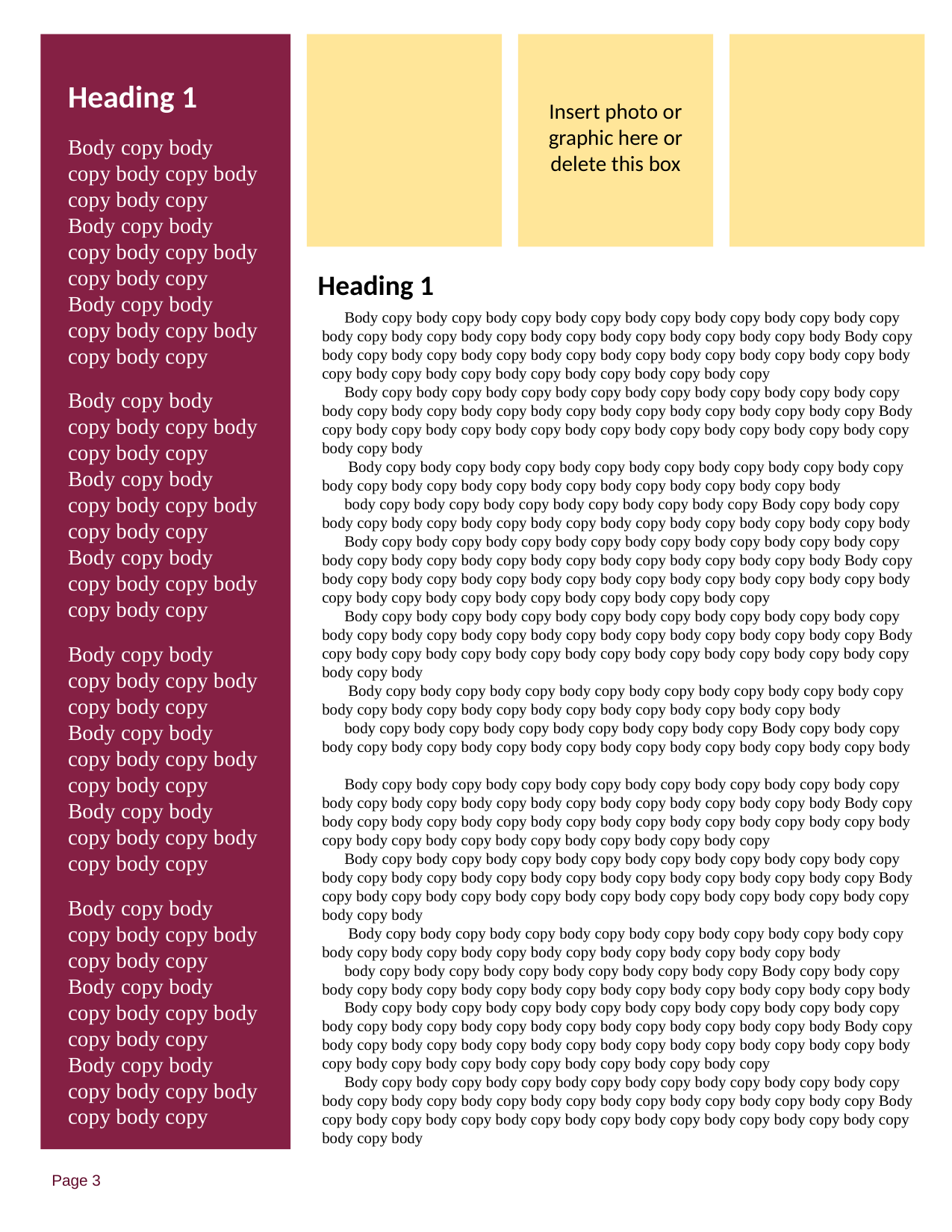

Replace all of
the mockup text
with your information. Feel free to add as many or as few photos as you’d like!!!
Heading 1
Body copy body copy body copy body copy body copy Body copy body copy body copy body copy body copy Body copy body copy body copy body copy body copy
Body copy body copy body copy body copy body copy Body copy body copy body copy body copy body copy Body copy body copy body copy body copy body copy
Body copy body copy body copy body copy body copy Body copy body copy body copy body copy body copy Body copy body copy body copy body copy body copy
Body copy body copy body copy body copy body copy Body copy body copy body copy body copy body copy Body copy body copy body copy body copy body copy
Insert photo or graphic here or delete this box
Heading 1
Body copy body copy body copy body copy body copy body copy body copy body copy body copy body copy body copy body copy body copy body copy body copy body Body copy body copy body copy body copy body copy body copy body copy body copy body copy body copy body copy body copy body copy body copy body copy body copy
Body copy body copy body copy body copy body copy body copy body copy body copy body copy body copy body copy body copy body copy body copy body copy body copy Body copy body copy body copy body copy body copy body copy body copy body copy body copy body copy body
 Body copy body copy body copy body copy body copy body copy body copy body copy body copy body copy body copy body copy body copy body copy body copy body
body copy body copy body copy body copy body copy body copy Body copy body copy body copy body copy body copy body copy body copy body copy body copy body copy body
Body copy body copy body copy body copy body copy body copy body copy body copy body copy body copy body copy body copy body copy body copy body copy body Body copy body copy body copy body copy body copy body copy body copy body copy body copy body copy body copy body copy body copy body copy body copy body copy
Body copy body copy body copy body copy body copy body copy body copy body copy body copy body copy body copy body copy body copy body copy body copy body copy Body copy body copy body copy body copy body copy body copy body copy body copy body copy body copy body
 Body copy body copy body copy body copy body copy body copy body copy body copy body copy body copy body copy body copy body copy body copy body copy body
body copy body copy body copy body copy body copy body copy Body copy body copy body copy body copy body copy body copy body copy body copy body copy body copy body

Body copy body copy body copy body copy body copy body copy body copy body copy body copy body copy body copy body copy body copy body copy body copy body Body copy body copy body copy body copy body copy body copy body copy body copy body copy body copy body copy body copy body copy body copy body copy body copy
Body copy body copy body copy body copy body copy body copy body copy body copy body copy body copy body copy body copy body copy body copy body copy body copy Body copy body copy body copy body copy body copy body copy body copy body copy body copy body copy body
 Body copy body copy body copy body copy body copy body copy body copy body copy body copy body copy body copy body copy body copy body copy body copy body
body copy body copy body copy body copy body copy body copy Body copy body copy body copy body copy body copy body copy body copy body copy body copy body copy body
Body copy body copy body copy body copy body copy body copy body copy body copy body copy body copy body copy body copy body copy body copy body copy body Body copy body copy body copy body copy body copy body copy body copy body copy body copy body copy body copy body copy body copy body copy body copy body copy
Body copy body copy body copy body copy body copy body copy body copy body copy body copy body copy body copy body copy body copy body copy body copy body copy Body copy body copy body copy body copy body copy body copy body copy body copy body copy body copy body

Page 3